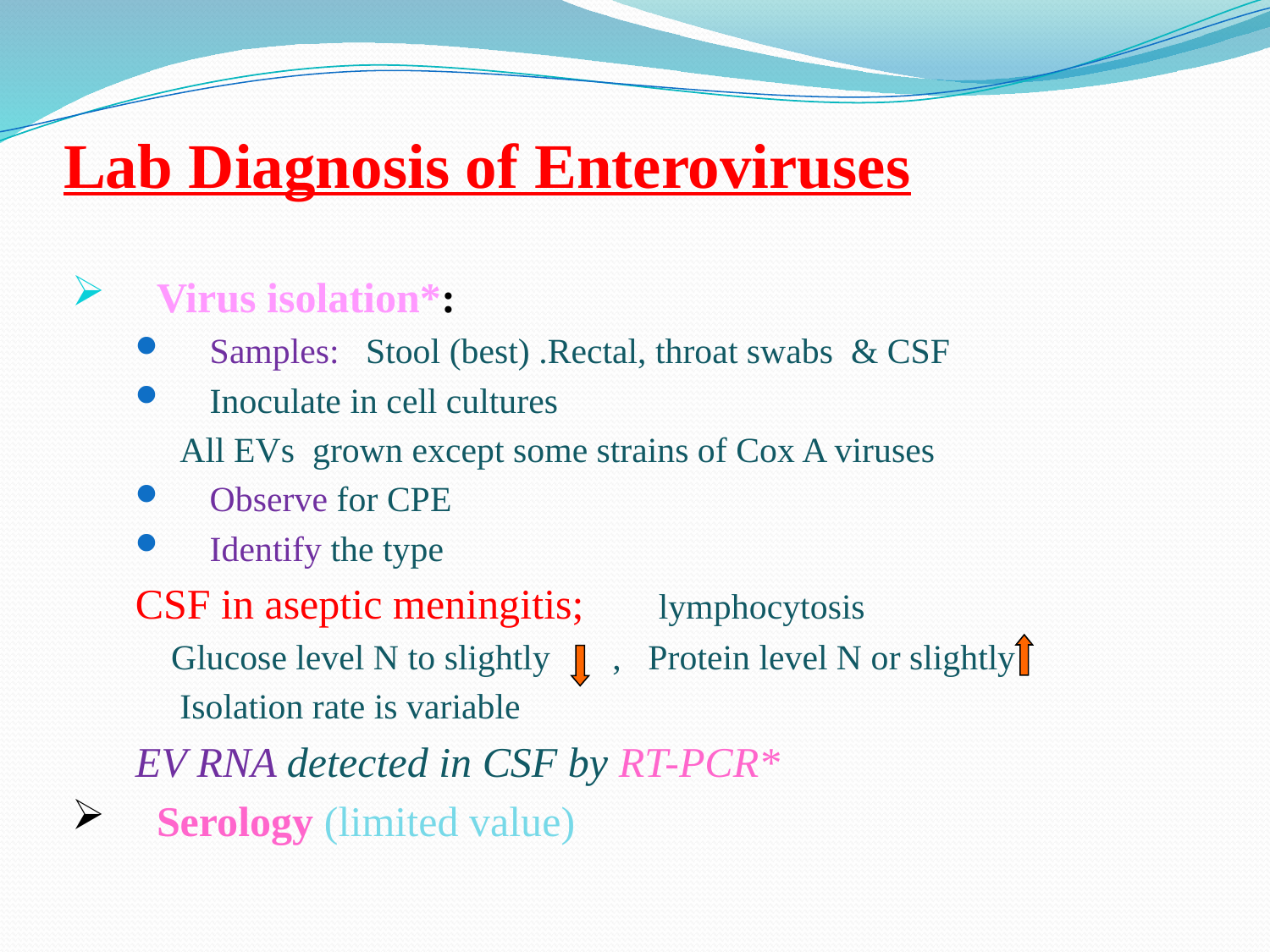

# Lab Diagnosis of Enteroviruses

Virus isolation*:
Samples:   Stool (best) .Rectal, throat swabs  & CSF
Inoculate in cell cultures
     All EVs  grown except some strains of Cox A viruses
Observe for CPE
Identify the type
CSF in aseptic meningitis;       lymphocytosis
    Glucose level N to slightly       ,   Protein level N or slightly
     Isolation rate is variable
EV RNA detected in CSF by RT-PCR*
Serology (limited value)